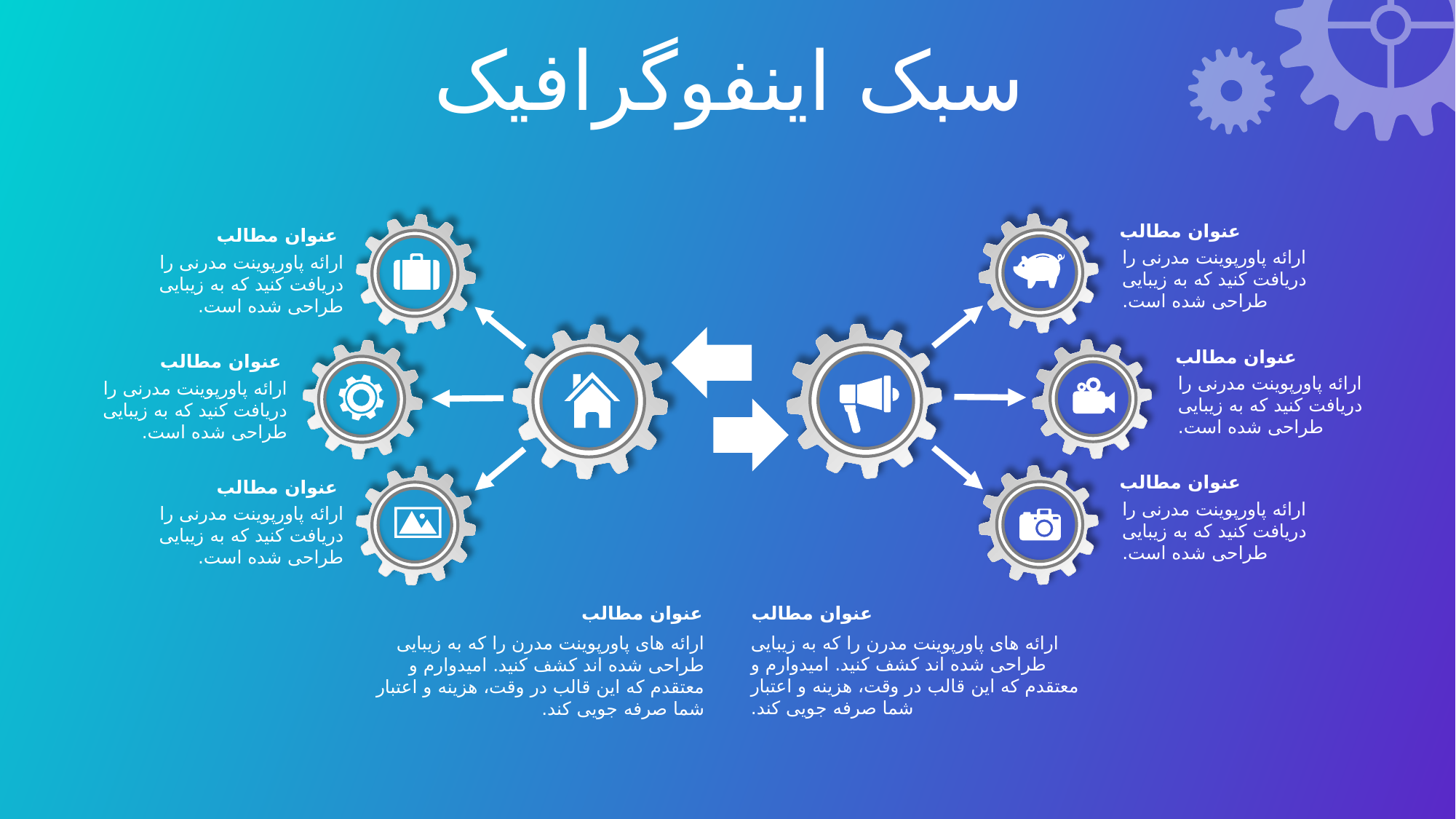

سبک اینفوگرافیک

عنوان مطالب
ارائه پاورپوینت مدرنی را دریافت کنید که به زیبایی طراحی شده است.

عنوان مطالب
ارائه پاورپوینت مدرنی را دریافت کنید که به زیبایی طراحی شده است.

عنوان مطالب
ارائه پاورپوینت مدرنی را دریافت کنید که به زیبایی طراحی شده است.

عنوان مطالب
ارائه پاورپوینت مدرنی را دریافت کنید که به زیبایی طراحی شده است.

عنوان مطالب
ارائه پاورپوینت مدرنی را دریافت کنید که به زیبایی طراحی شده است.

عنوان مطالب
ارائه پاورپوینت مدرنی را دریافت کنید که به زیبایی طراحی شده است.

عنوان مطالب
ارائه های پاورپوینت مدرن را که به زیبایی طراحی شده اند کشف کنید. امیدوارم و معتقدم که این قالب در وقت، هزینه و اعتبار شما صرفه جویی کند.
عنوان مطالب
ارائه های پاورپوینت مدرن را که به زیبایی طراحی شده اند کشف کنید. امیدوارم و معتقدم که این قالب در وقت، هزینه و اعتبار شما صرفه جویی کند.